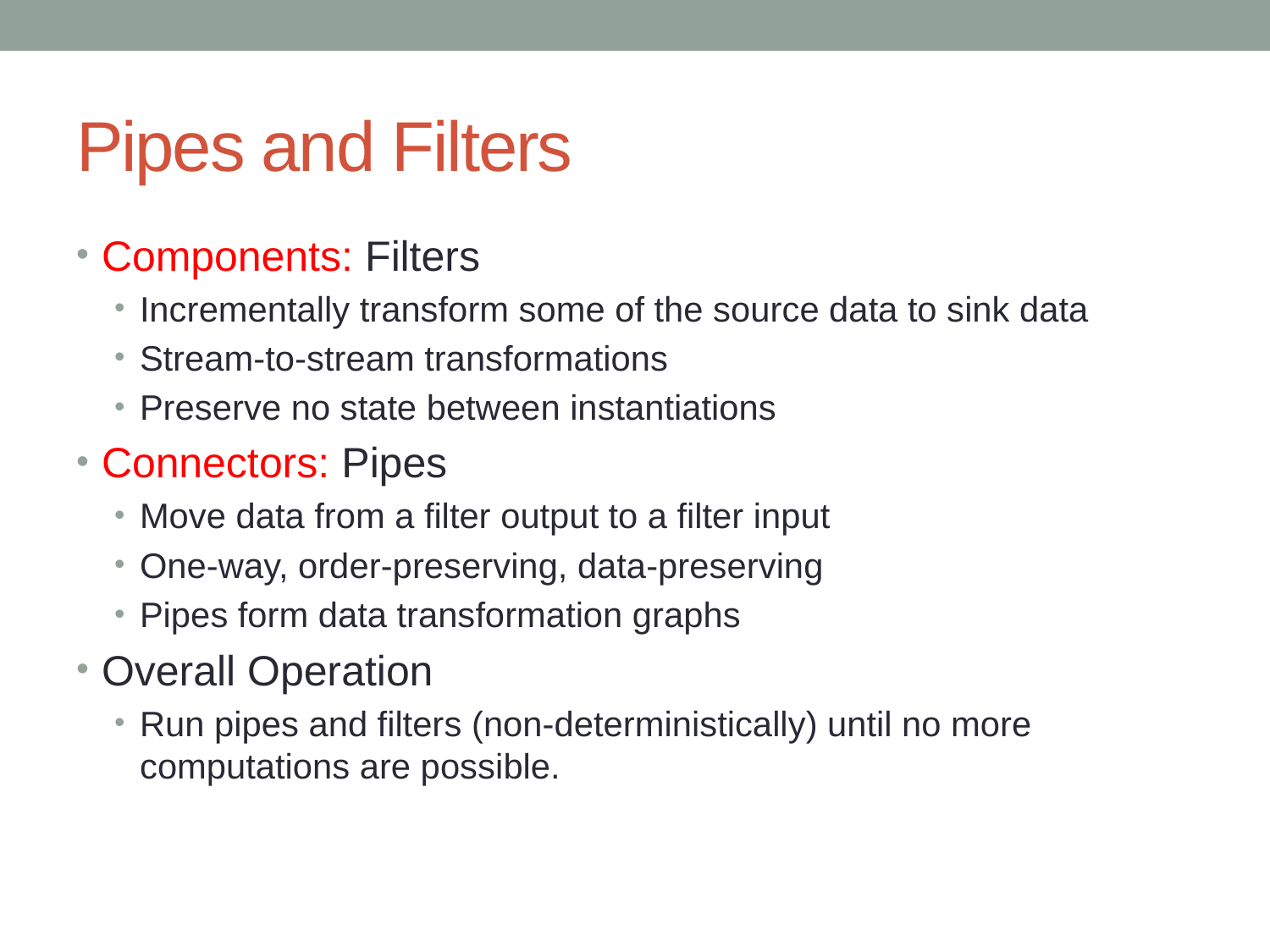

# Pipes and Filters
Components: Filters
Incrementally transform some of the source data to sink data
Stream-to-stream transformations
Preserve no state between instantiations
Connectors: Pipes
Move data from a filter output to a filter input
One-way, order-preserving, data-preserving
Pipes form data transformation graphs
Overall Operation
Run pipes and filters (non-deterministically) until no more computations are possible.